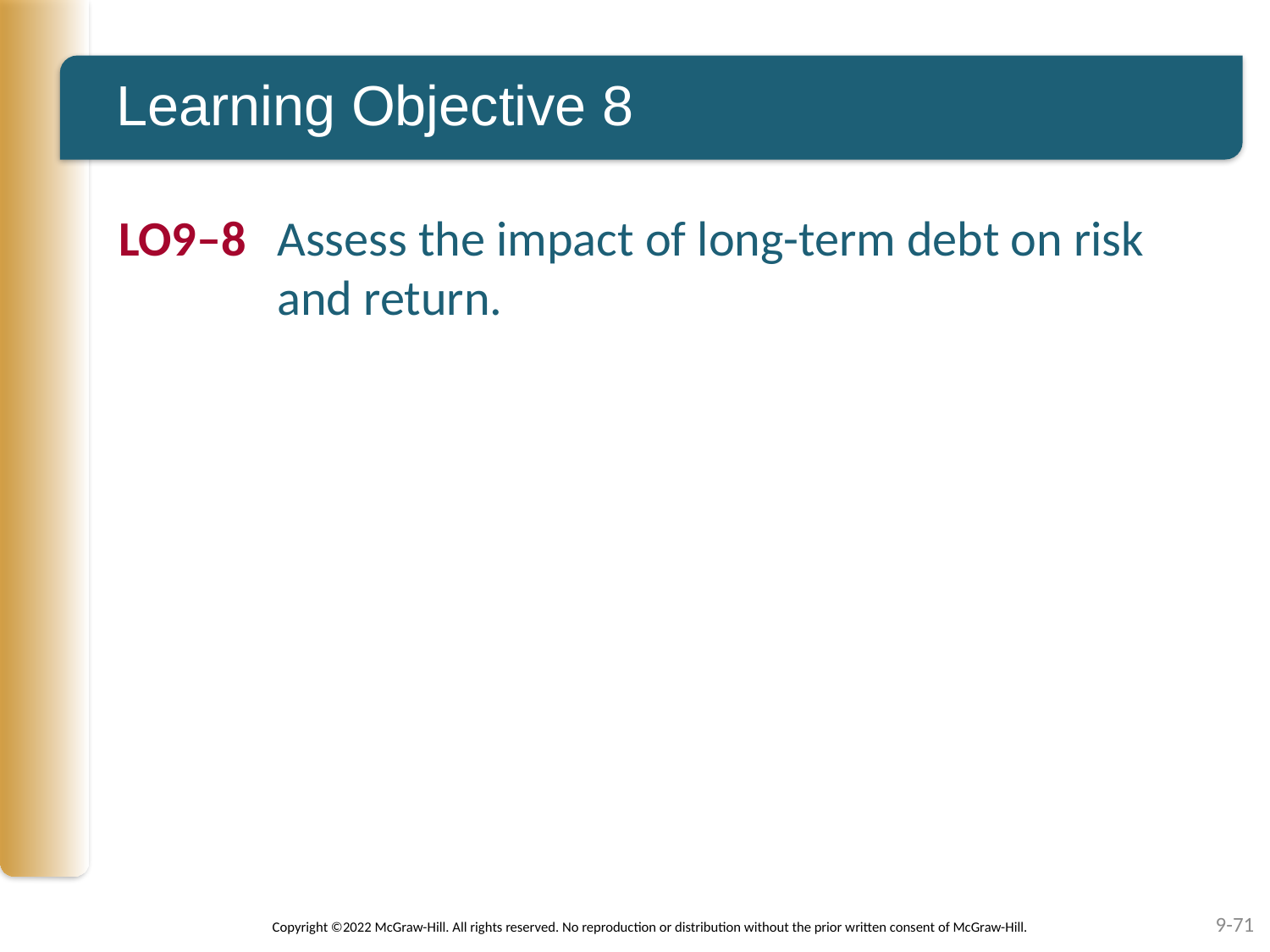

# Learning Objective 8
LO9–8	Assess the impact of long-term debt on risk and return.
9-71
Copyright ©2022 McGraw-Hill. All rights reserved. No reproduction or distribution without the prior written consent of McGraw-Hill.